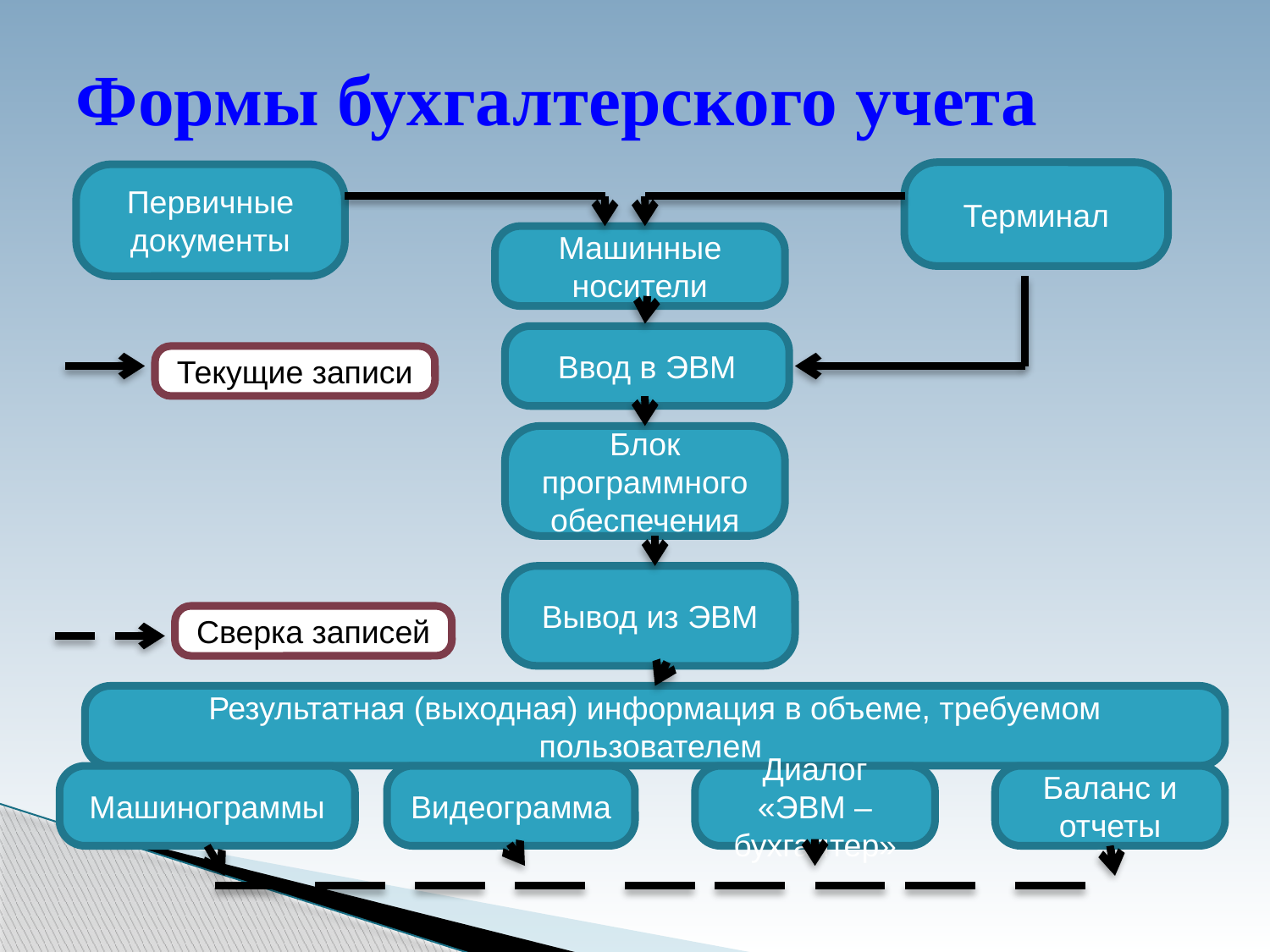

# Формы бухгалтерского учета

Терминал
Первичные документы
Машинные носители
Ввод в ЭВМ
Текущие записи
Блок программного обеспечения
Вывод из ЭВМ
Сверка записей
Результатная (выходная) информация в объеме, требуемом пользователем
Машинограммы
Видеограмма
Диалог «ЭВМ – бухгалтер»
Баланс и отчеты